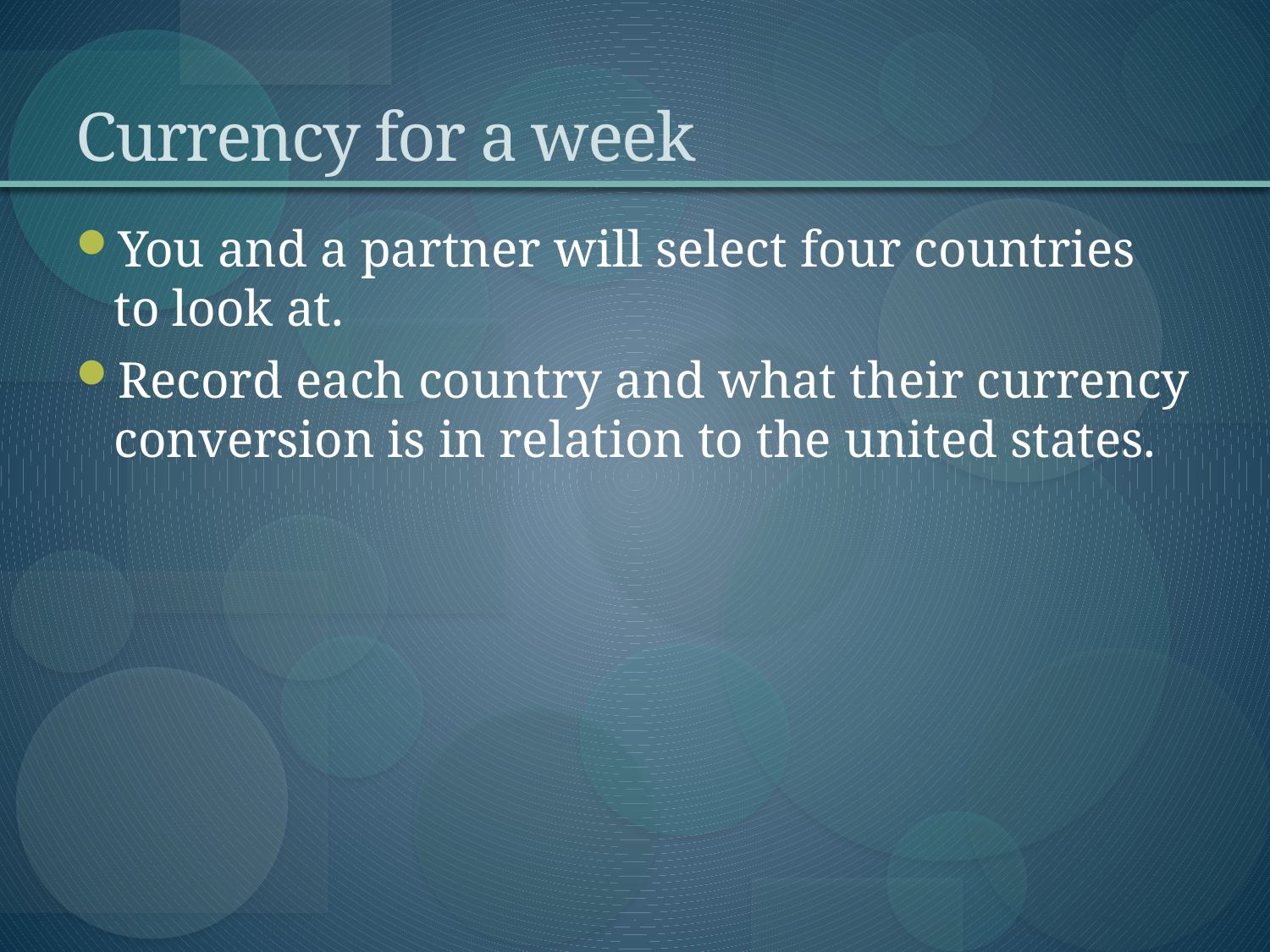

# Currency for a week
You and a partner will select four countries to look at.
Record each country and what their currency conversion is in relation to the united states.